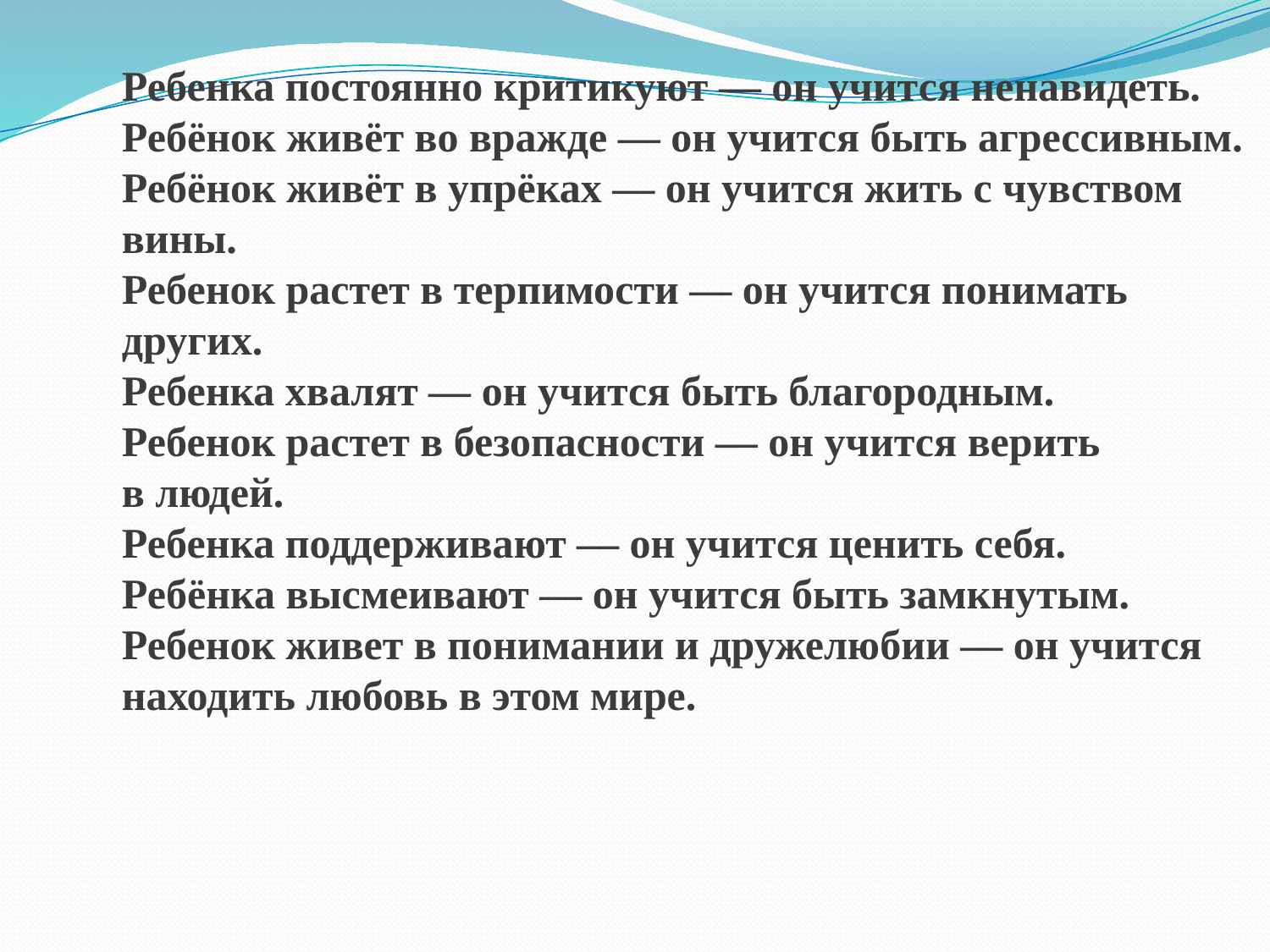

Ребенка постоянно критикуют — он учится ненавидеть.
Ребёнок живёт во вражде — он учится быть агрессивным.
Ребёнок живёт в упрёках — он учится жить с чувством вины.
Ребенок растет в терпимости — он учится понимать других.
Ребенка хвалят — он учится быть благородным.
Ребенок растет в безопасности — он учится верить в людей.
Ребенка поддерживают — он учится ценить себя.
Ребёнка высмеивают — он учится быть замкнутым.
Ребенок живет в понимании и дружелюбии — он учится находить любовь в этом мире.